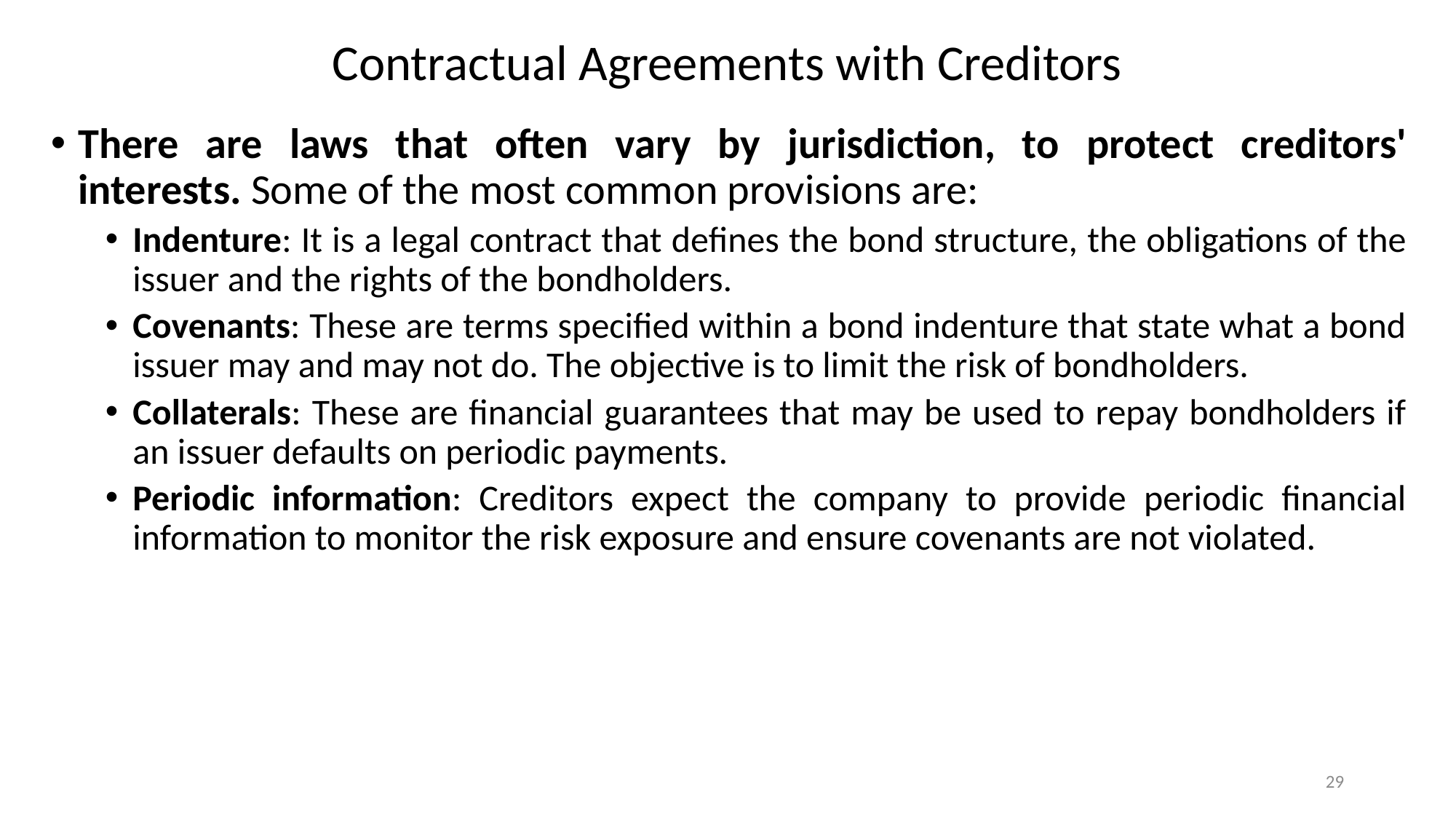

# Contractual Agreements with Creditors
There are laws that often vary by jurisdiction, to protect creditors' interests. Some of the most common provisions are:
Indenture: It is a legal contract that defines the bond structure, the obligations of the issuer and the rights of the bondholders.
Covenants: These are terms specified within a bond indenture that state what a bond issuer may and may not do. The objective is to limit the risk of bondholders.
Collaterals: These are financial guarantees that may be used to repay bondholders if an issuer defaults on periodic payments.
Periodic information: Creditors expect the company to provide periodic financial information to monitor the risk exposure and ensure covenants are not violated.
29